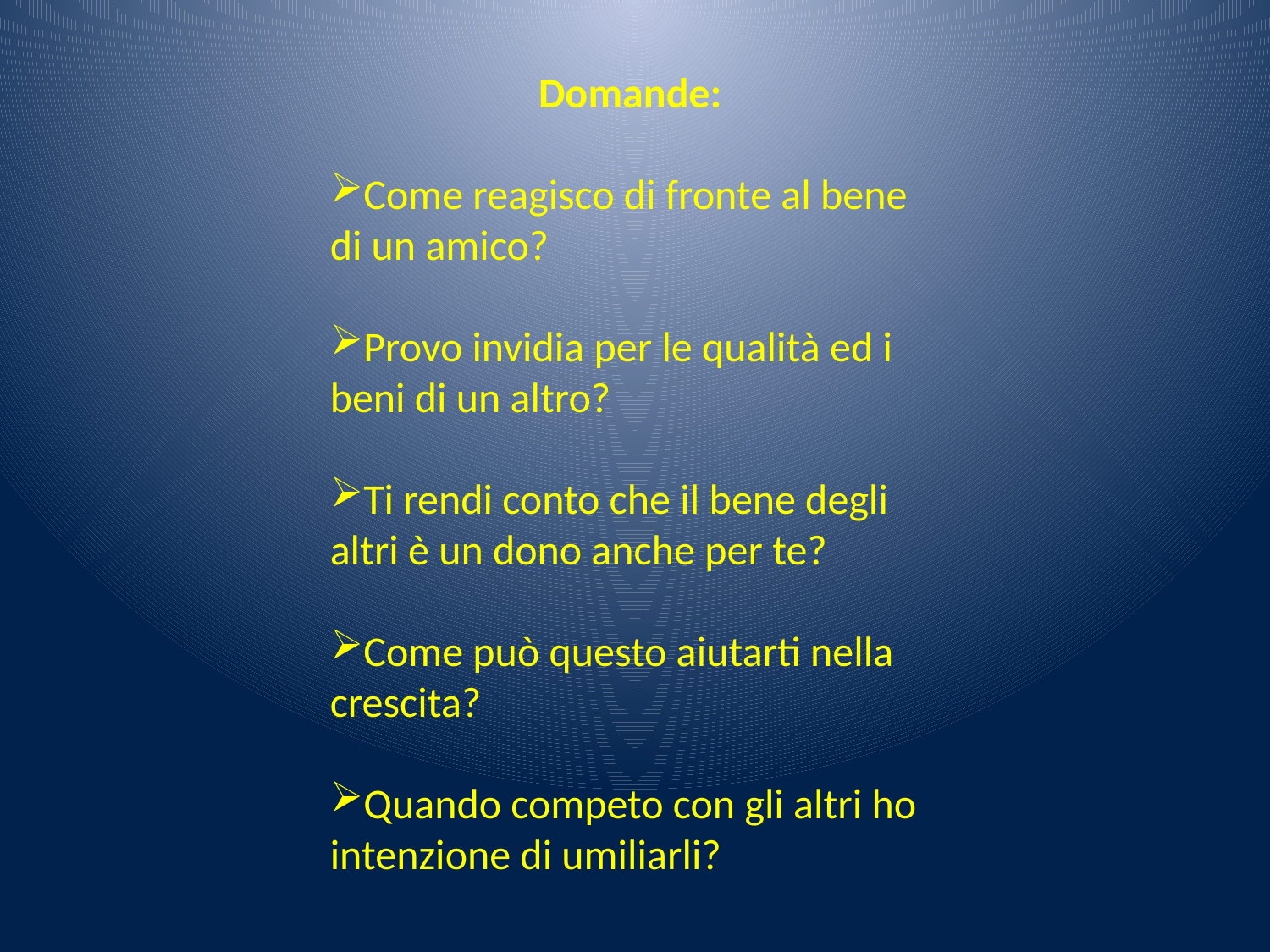

Domande:

Come reagisco di fronte al bene di un amico?

Provo invidia per le qualità ed i beni di un altro?

Ti rendi conto che il bene degli altri è un dono anche per te?

Come può questo aiutarti nella crescita?

Quando competo con gli altri ho intenzione di umiliarli?